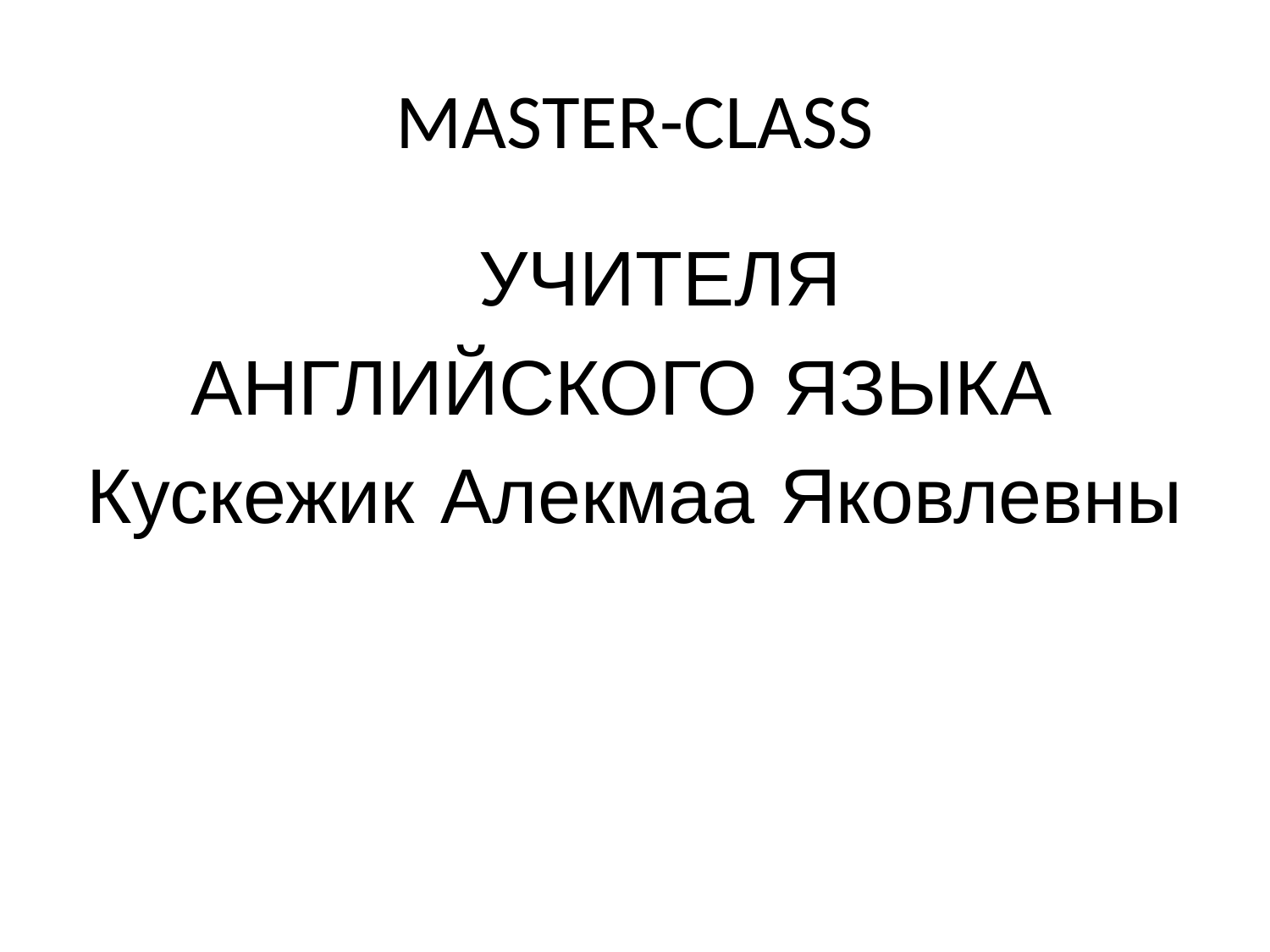

# MASTER-CLASS
    УЧИТЕЛЯ
АНГЛИЙСКОГО ЯЗЫКА
Кускежик Алекмаа Яковлевны